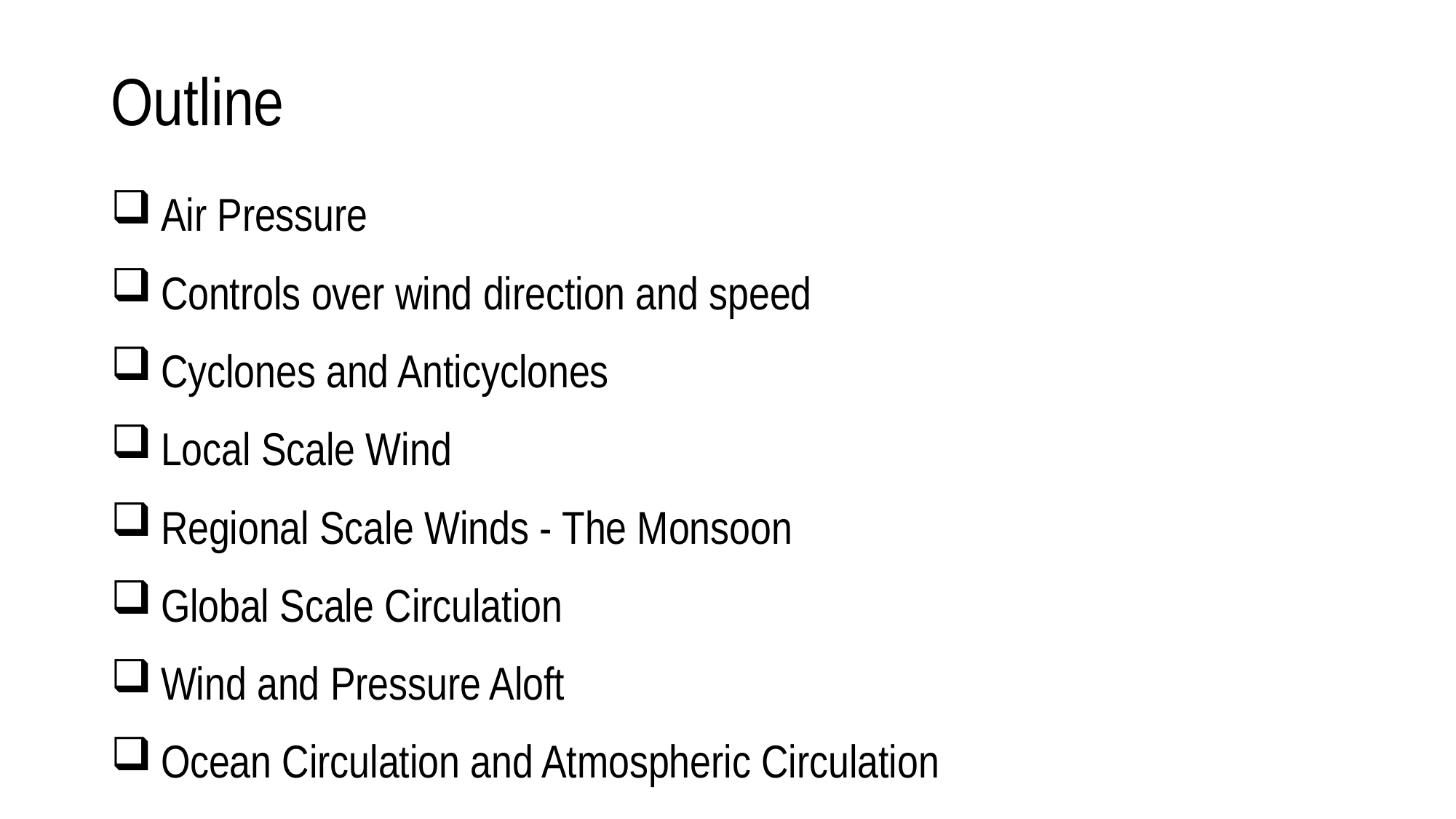

# Outline
 Air Pressure
 Controls over wind direction and speed
 Cyclones and Anticyclones
 Local Scale Wind
 Regional Scale Winds - The Monsoon
 Global Scale Circulation
 Wind and Pressure Aloft
 Ocean Circulation and Atmospheric Circulation